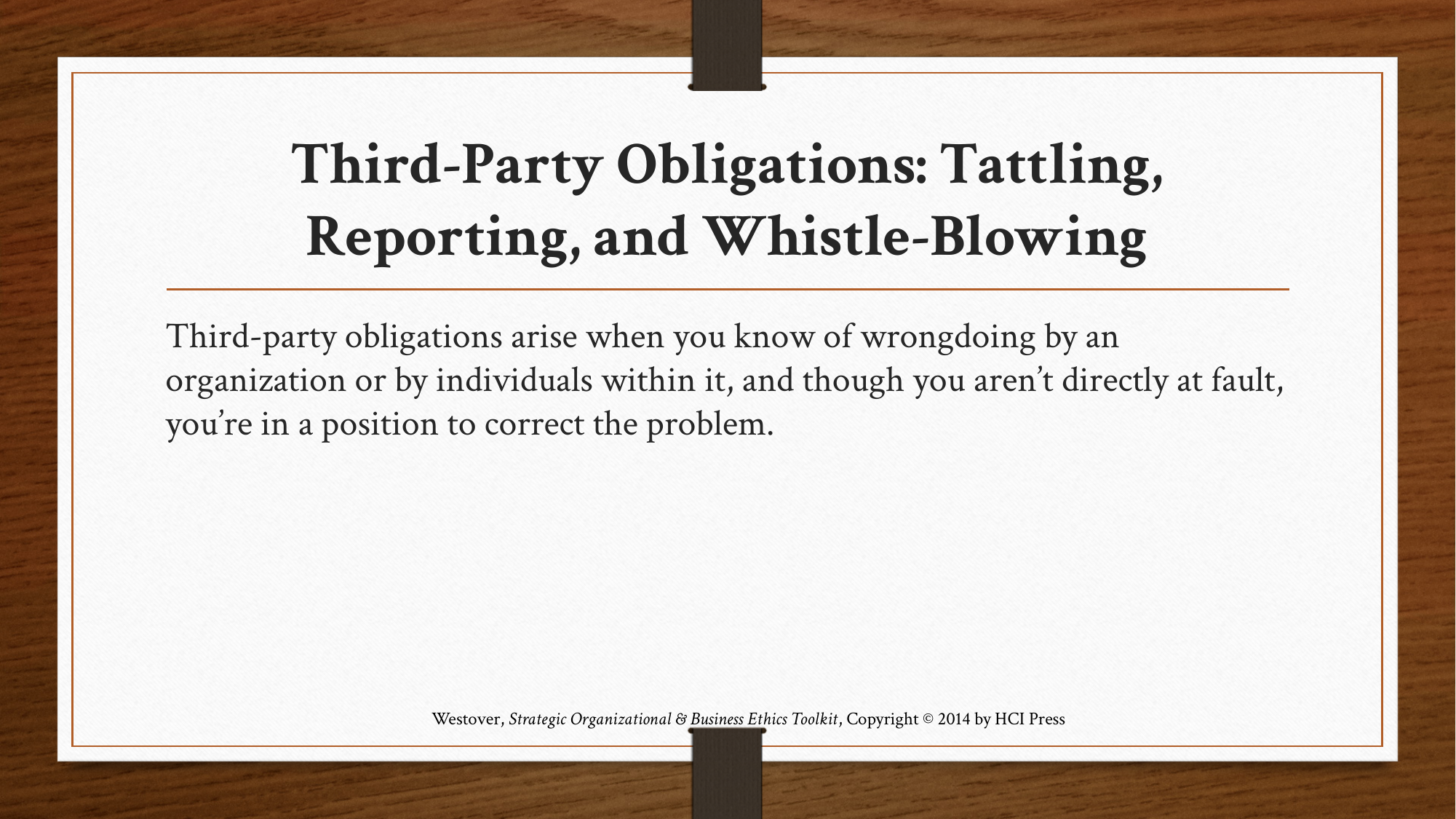

# Third-Party Obligations: Tattling, Reporting, and Whistle-Blowing
Third-party obligations arise when you know of wrongdoing by an organization or by individuals within it, and though you aren’t directly at fault, you’re in a position to correct the problem.
Westover, Strategic Organizational & Business Ethics Toolkit, Copyright © 2014 by HCI Press